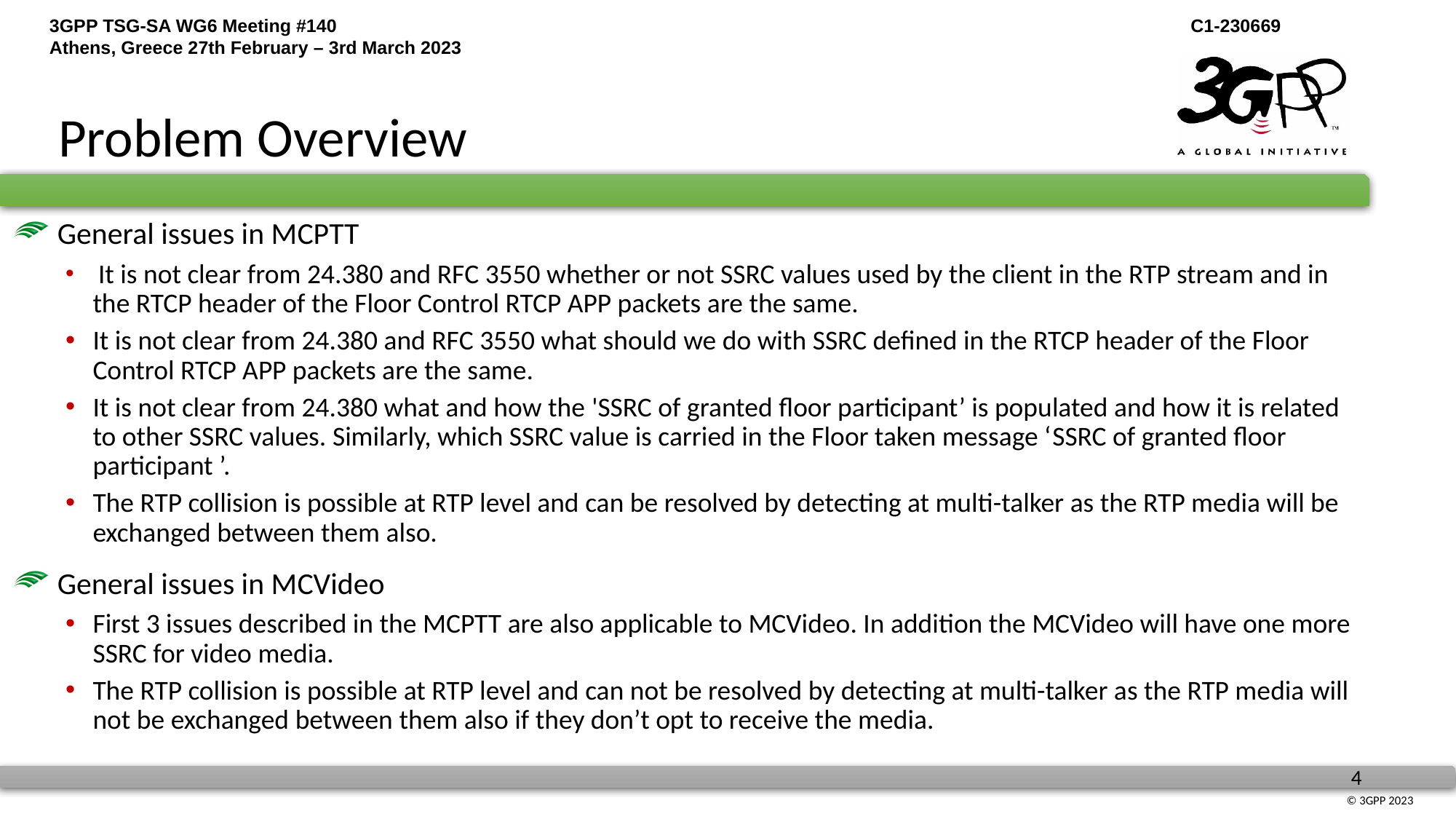

# Problem Overview
 General issues in MCPTT
 It is not clear from 24.380 and RFC 3550 whether or not SSRC values used by the client in the RTP stream and in the RTCP header of the Floor Control RTCP APP packets are the same.
It is not clear from 24.380 and RFC 3550 what should we do with SSRC defined in the RTCP header of the Floor Control RTCP APP packets are the same.
It is not clear from 24.380 what and how the 'SSRC of granted floor participant’ is populated and how it is related to other SSRC values. Similarly, which SSRC value is carried in the Floor taken message ‘SSRC of granted floor participant ’.
The RTP collision is possible at RTP level and can be resolved by detecting at multi-talker as the RTP media will be exchanged between them also.
 General issues in MCVideo
First 3 issues described in the MCPTT are also applicable to MCVideo. In addition the MCVideo will have one more SSRC for video media.
The RTP collision is possible at RTP level and can not be resolved by detecting at multi-talker as the RTP media will not be exchanged between them also if they don’t opt to receive the media.